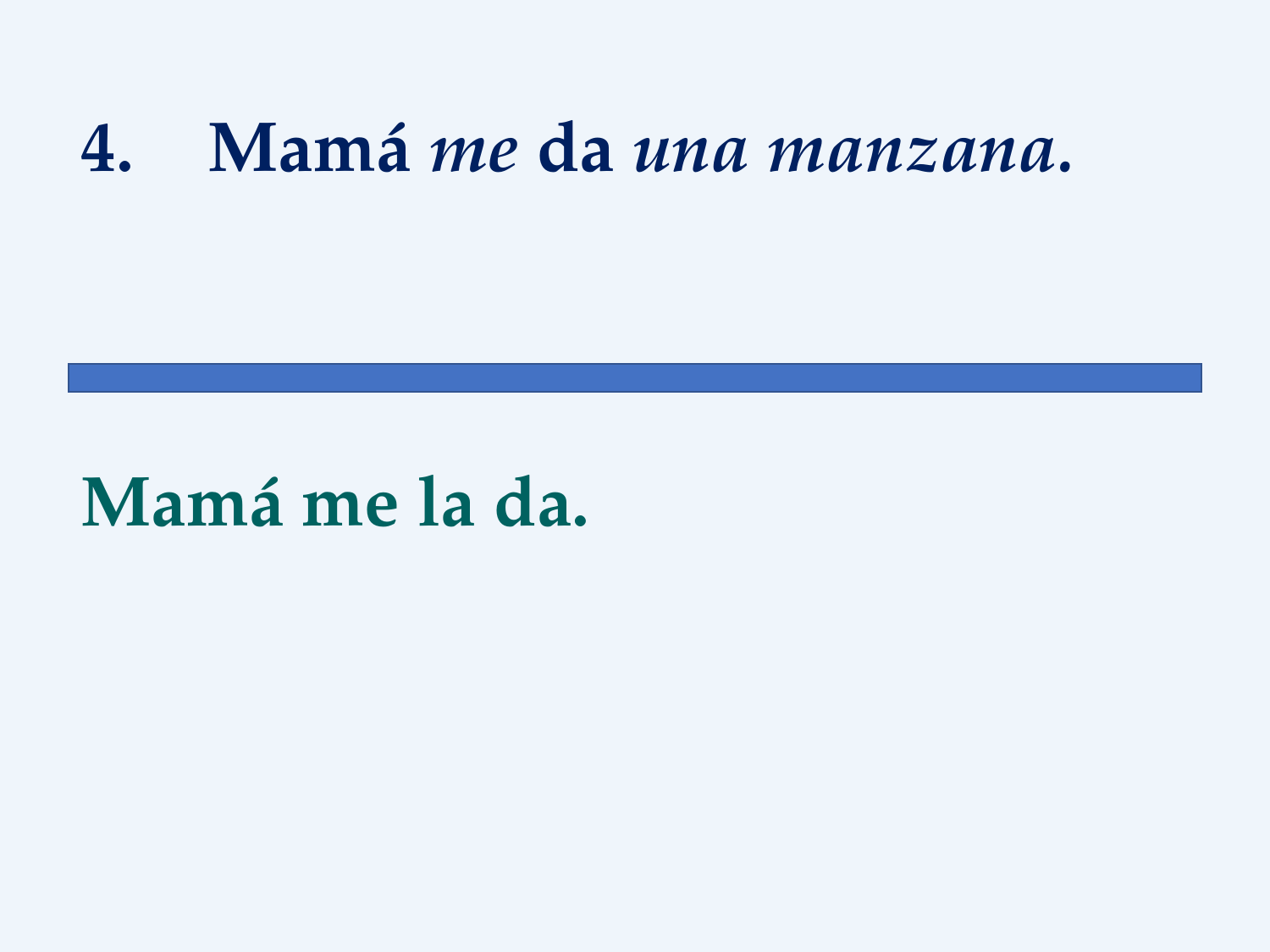

4.	Mamá me da una manzana.

Mamá me la da.